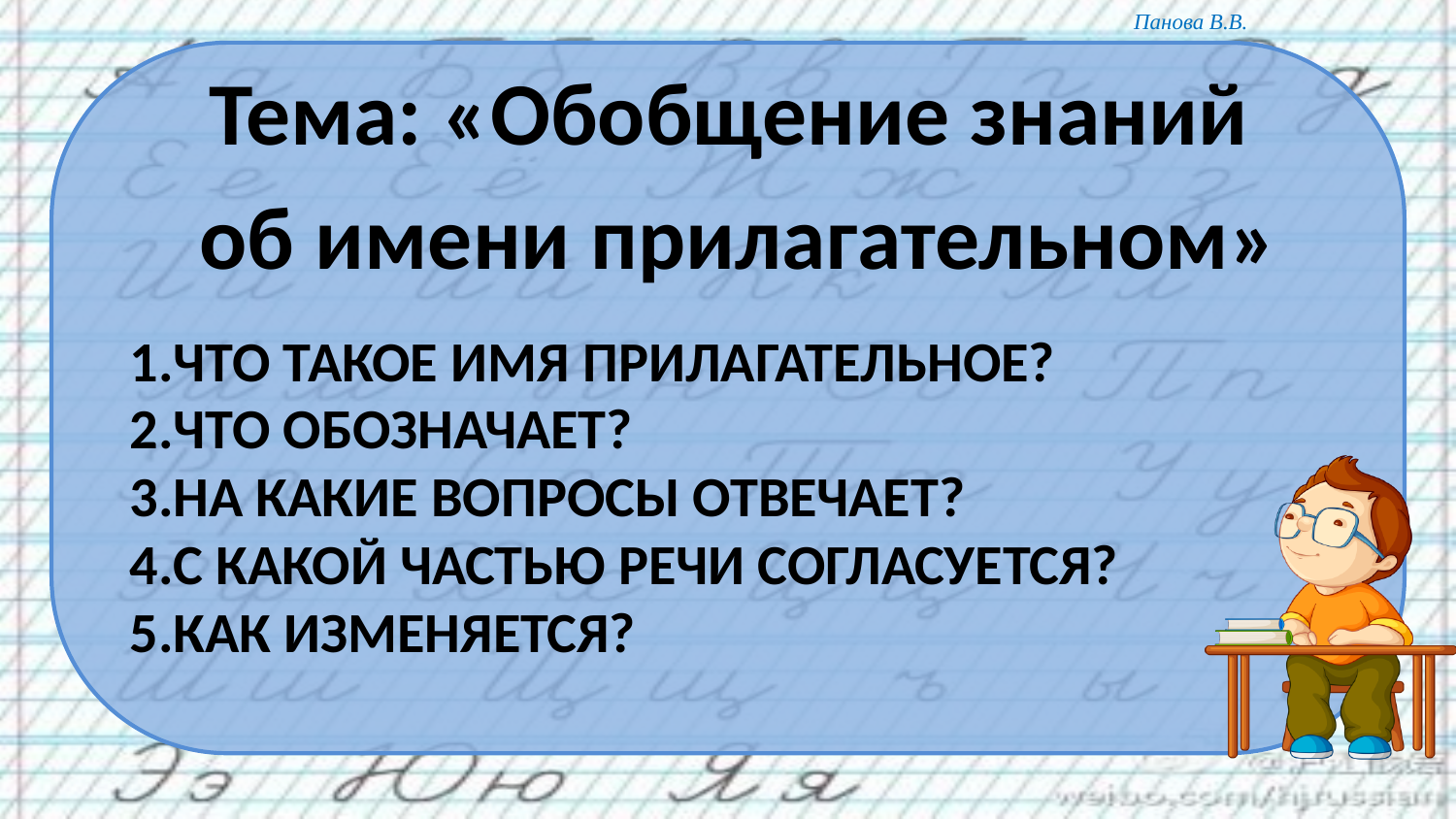

Тема: «Обобщение знаний
об имени прилагательном»
# 1.Что такое имя прилагательное? 2.Что обозначает? 3.На какие вопросы отвечает? 4.С какой частью речи согласуется? 5.Как изменяется?